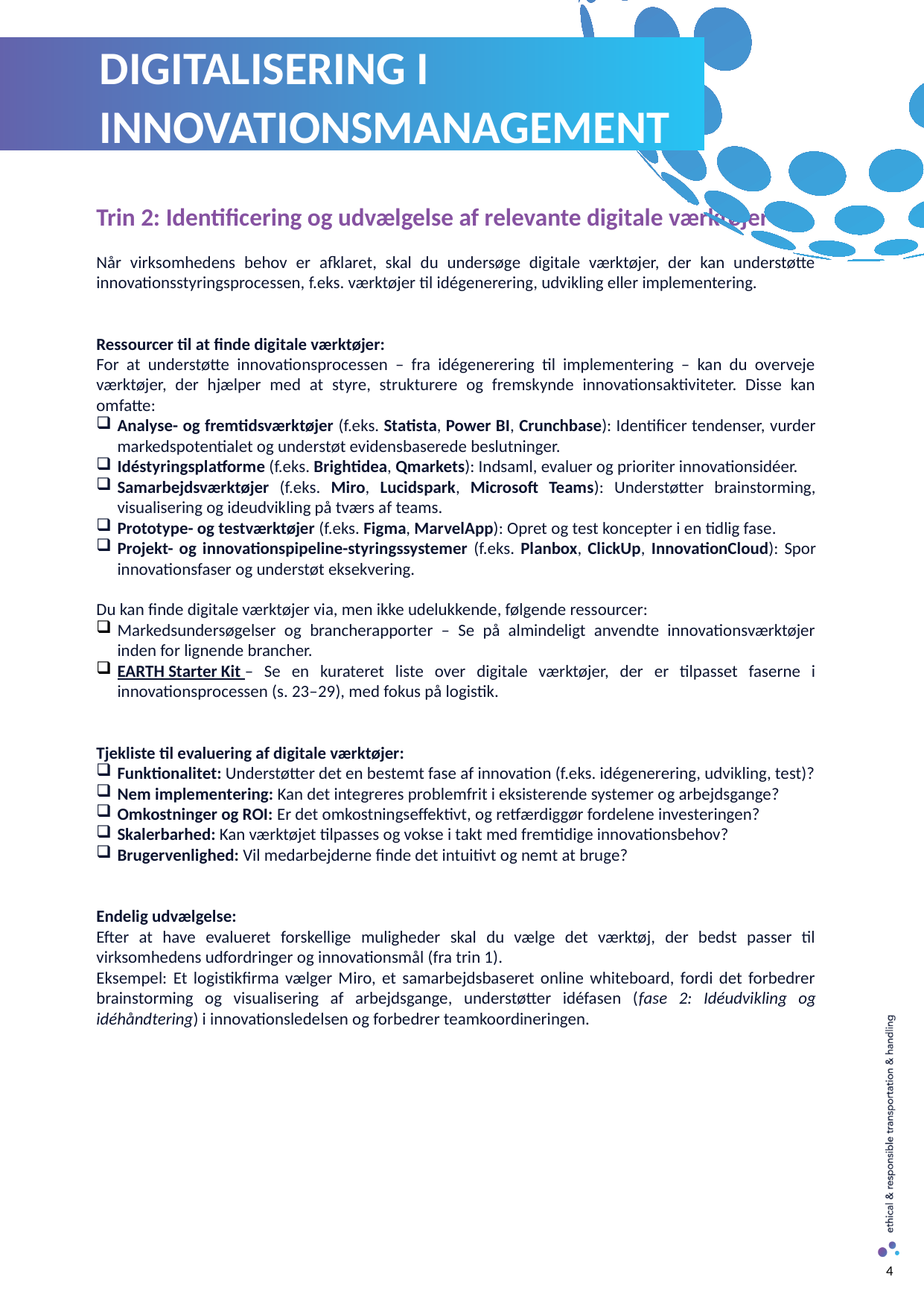

DIGITALISERING I INNOVATIONSMANAGEMENT
Trin 2: Identificering og udvælgelse af relevante digitale værktøjer

Når virksomhedens behov er afklaret, skal du undersøge digitale værktøjer, der kan understøtte innovationsstyringsprocessen, f.eks. værktøjer til idégenerering, udvikling eller implementering.

Ressourcer til at finde digitale værktøjer:
For at understøtte innovationsprocessen – fra idégenerering til implementering – kan du overveje værktøjer, der hjælper med at styre, strukturere og fremskynde innovationsaktiviteter. Disse kan omfatte:
Analyse- og fremtidsværktøjer (f.eks. Statista, Power BI, Crunchbase): Identificer tendenser, vurder markedspotentialet og understøt evidensbaserede beslutninger.
Idéstyringsplatforme (f.eks. Brightidea, Qmarkets): Indsaml, evaluer og prioriter innovationsidéer.
Samarbejdsværktøjer (f.eks. Miro, Lucidspark, Microsoft Teams): Understøtter brainstorming, visualisering og ideudvikling på tværs af teams.
Prototype- og testværktøjer (f.eks. Figma, MarvelApp): Opret og test koncepter i en tidlig fase.
Projekt- og innovationspipeline-styringssystemer (f.eks. Planbox, ClickUp, InnovationCloud): Spor innovationsfaser og understøt eksekvering.

Du kan finde digitale værktøjer via, men ikke udelukkende, følgende ressourcer:
Markedsundersøgelser og brancherapporter – Se på almindeligt anvendte innovationsværktøjer inden for lignende brancher.
EARTH Starter Kit – Se en kurateret liste over digitale værktøjer, der er tilpasset faserne i innovationsprocessen (s. 23–29), med fokus på logistik.

Tjekliste til evaluering af digitale værktøjer:
Funktionalitet: Understøtter det en bestemt fase af innovation (f.eks. idégenerering, udvikling, test)?
Nem implementering: Kan det integreres problemfrit i eksisterende systemer og arbejdsgange?
Omkostninger og ROI: Er det omkostningseffektivt, og retfærdiggør fordelene investeringen?
Skalerbarhed: Kan værktøjet tilpasses og vokse i takt med fremtidige innovationsbehov?
Brugervenlighed: Vil medarbejderne finde det intuitivt og nemt at bruge?

Endelig udvælgelse:
Efter at have evalueret forskellige muligheder skal du vælge det værktøj, der bedst passer til virksomhedens udfordringer og innovationsmål (fra trin 1).
Eksempel: Et logistikfirma vælger Miro, et samarbejdsbaseret online whiteboard, fordi det forbedrer brainstorming og visualisering af arbejdsgange, understøtter idéfasen (fase 2: Idéudvikling og idéhåndtering) i innovationsledelsen og forbedrer teamkoordineringen.
4